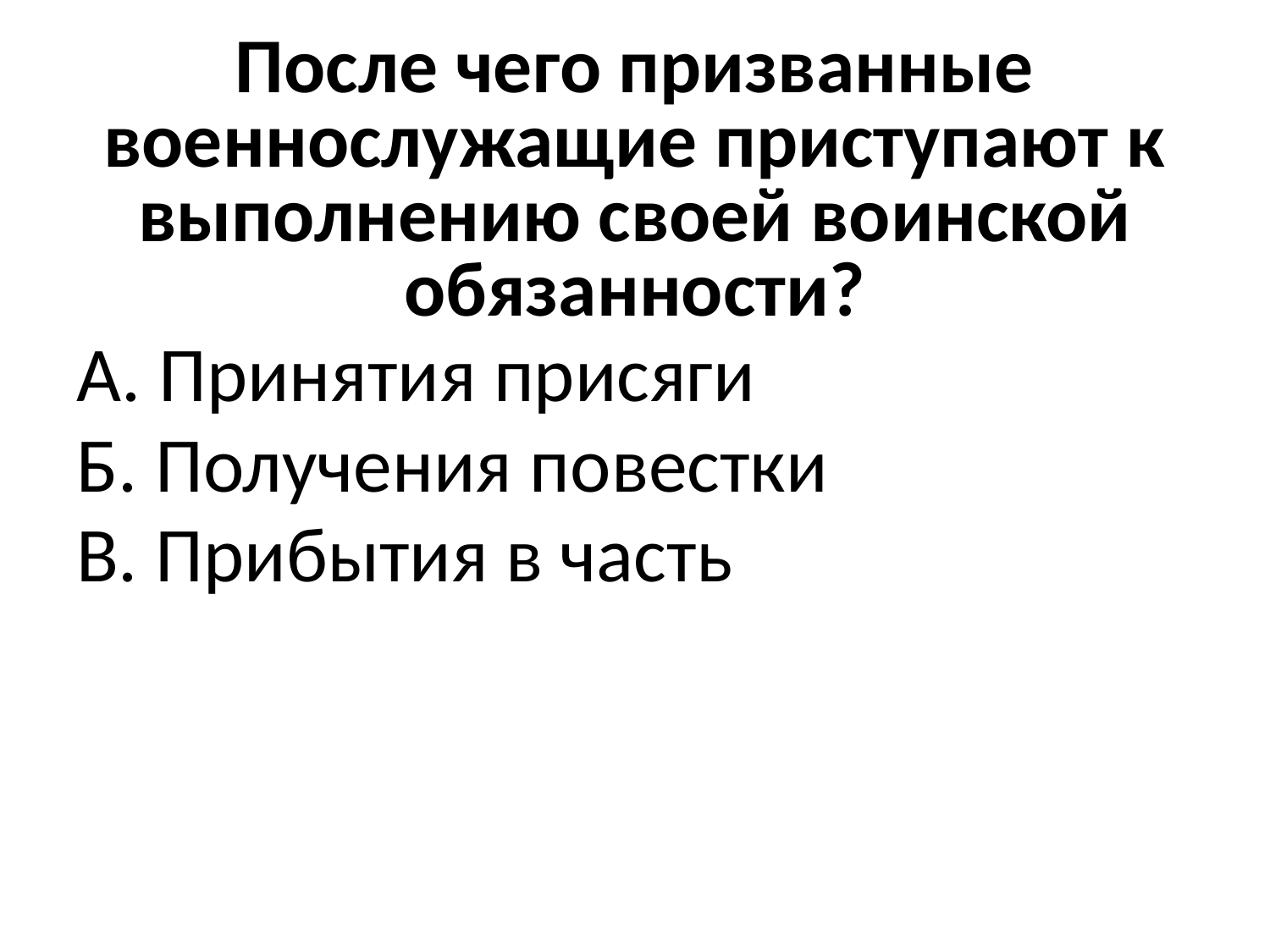

# После чего призванные военнослужащие приступают к выполнению своей воинской обязанности?
А. Принятия присяги
Б. Получения повестки
В. Прибытия в часть